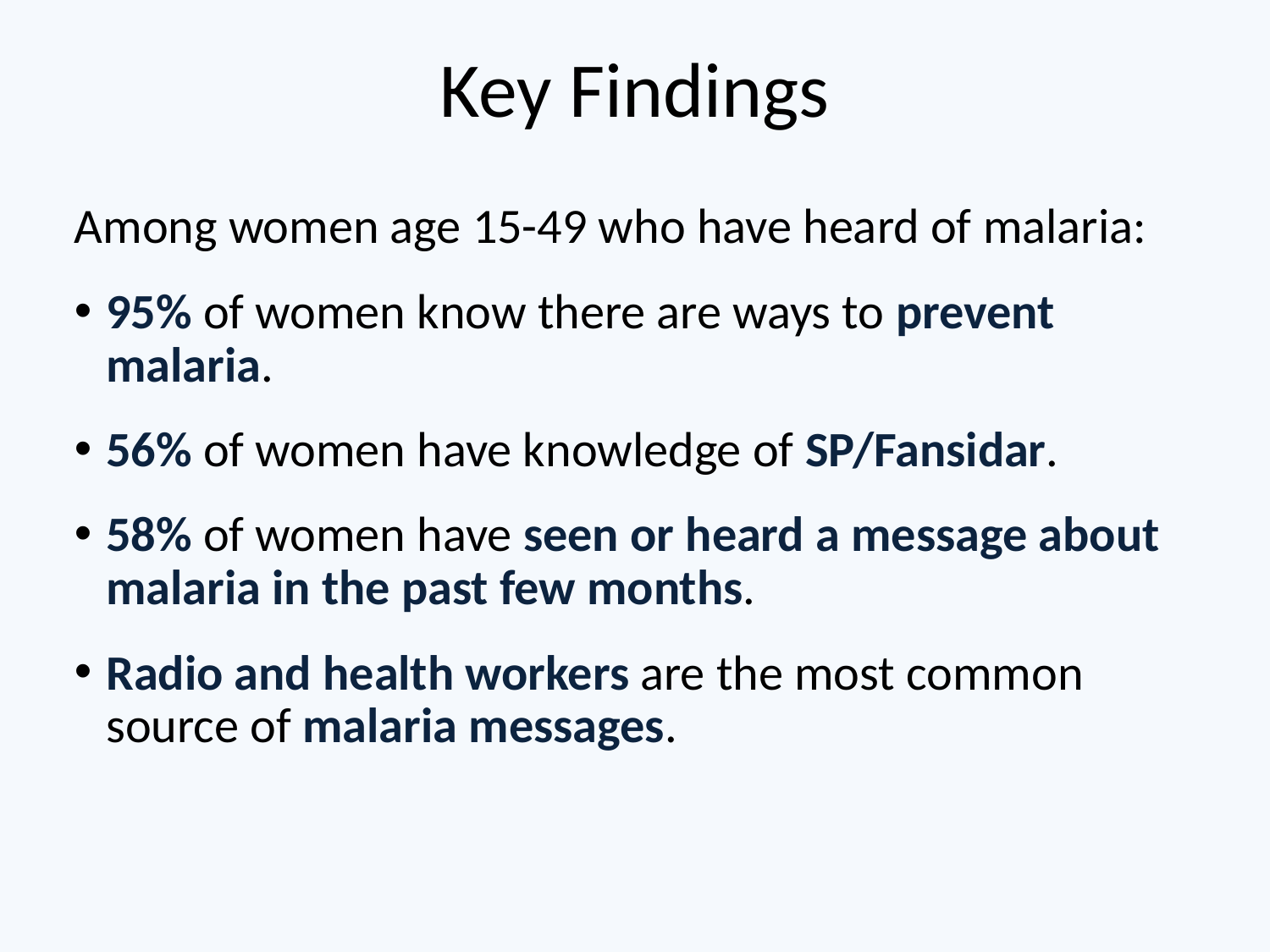

# Key Findings
Among women age 15-49 who have heard of malaria:
95% of women know there are ways to prevent malaria.
56% of women have knowledge of SP/Fansidar.
58% of women have seen or heard a message about malaria in the past few months.
Radio and health workers are the most common source of malaria messages.